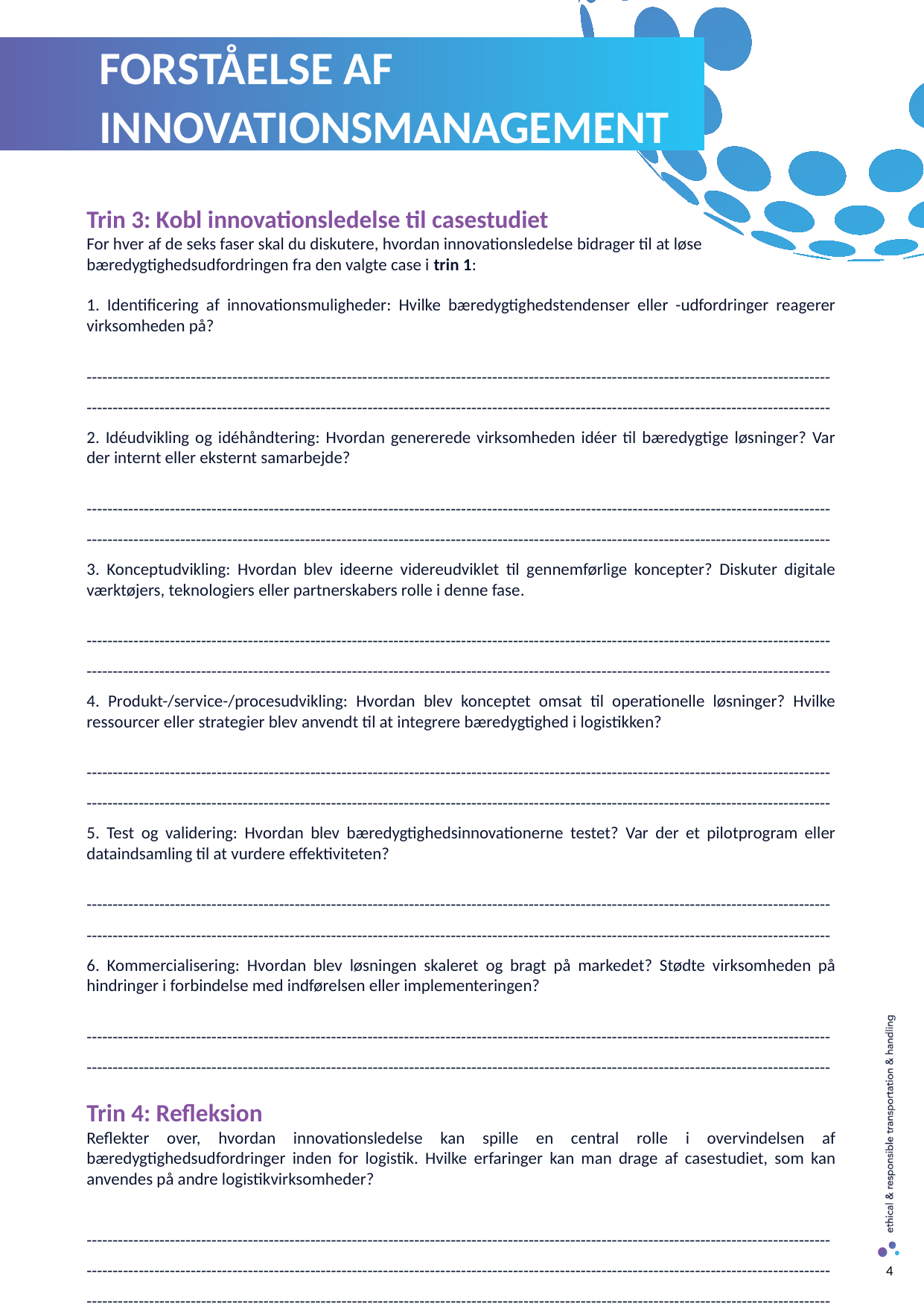

FORSTÅELSE AF INNOVATIONSMANAGEMENT
Trin 3: Kobl innovationsledelse til casestudiet
For hver af de seks faser skal du diskutere, hvordan innovationsledelse bidrager til at løse
bæredygtighedsudfordringen fra den valgte case i trin 1:

1. Identificering af innovationsmuligheder: Hvilke bæredygtighedstendenser eller -udfordringer reagerer virksomheden på?

----------------------------------------------------------------------------------------------------------------------------------------------------------------------------------------------------------------------------------------------------------------------------------------------
2. Idéudvikling og idéhåndtering: Hvordan genererede virksomheden idéer til bæredygtige løsninger? Var der internt eller eksternt samarbejde?

----------------------------------------------------------------------------------------------------------------------------------------------------------------------------------------------------------------------------------------------------------------------------------------------
3. Konceptudvikling: Hvordan blev ideerne videreudviklet til gennemførlige koncepter? Diskuter digitale værktøjers, teknologiers eller partnerskabers rolle i denne fase.

----------------------------------------------------------------------------------------------------------------------------------------------------------------------------------------------------------------------------------------------------------------------------------------------
4. Produkt-/service-/procesudvikling: Hvordan blev konceptet omsat til operationelle løsninger? Hvilke ressourcer eller strategier blev anvendt til at integrere bæredygtighed i logistikken?

----------------------------------------------------------------------------------------------------------------------------------------------------------------------------------------------------------------------------------------------------------------------------------------------
5. Test og validering: Hvordan blev bæredygtighedsinnovationerne testet? Var der et pilotprogram eller dataindsamling til at vurdere effektiviteten?

----------------------------------------------------------------------------------------------------------------------------------------------------------------------------------------------------------------------------------------------------------------------------------------------
6. Kommercialisering: Hvordan blev løsningen skaleret og bragt på markedet? Stødte virksomheden på hindringer i forbindelse med indførelsen eller implementeringen?

----------------------------------------------------------------------------------------------------------------------------------------------------------------------------------------------------------------------------------------------------------------------------------------------

Trin 4: Refleksion
Reflekter over, hvordan innovationsledelse kan spille en central rolle i overvindelsen af bæredygtighedsudfordringer inden for logistik. Hvilke erfaringer kan man drage af casestudiet, som kan anvendes på andre logistikvirksomheder?

---------------------------------------------------------------------------------------------------------------------------------------------------------------------------------------------------------------------------------------------------------------------------------------------------------------------------------------------------------------------------------------------------------------------------------------------

4